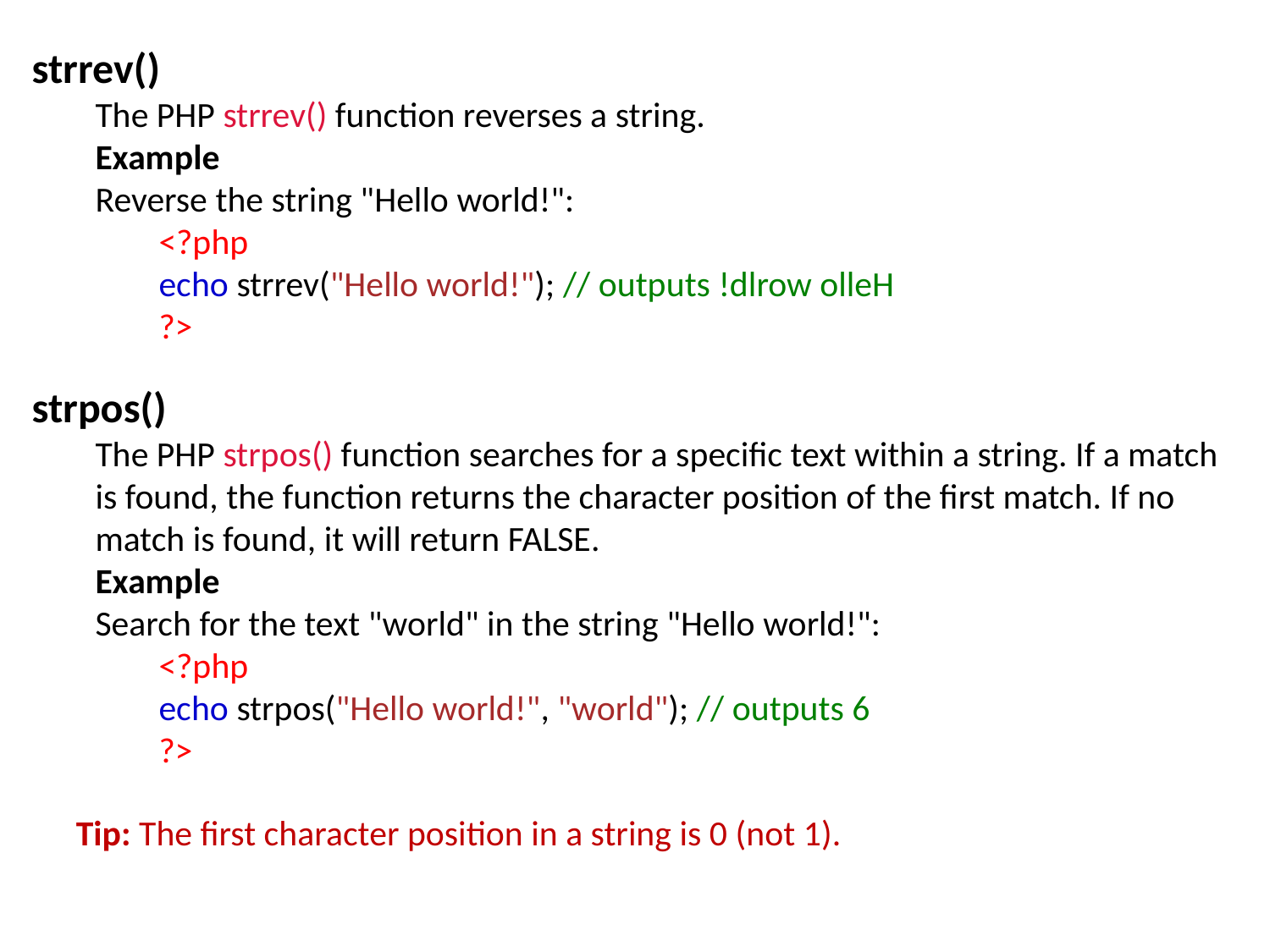

strrev()
The PHP strrev() function reverses a string.
Example
Reverse the string "Hello world!":
<?php
echo strrev("Hello world!"); // outputs !dlrow olleH
?>
strpos()
The PHP strpos() function searches for a specific text within a string. If a match is found, the function returns the character position of the first match. If no match is found, it will return FALSE.
Example
Search for the text "world" in the string "Hello world!":
<?php
echo strpos("Hello world!", "world"); // outputs 6
?>
Tip: The first character position in a string is 0 (not 1).